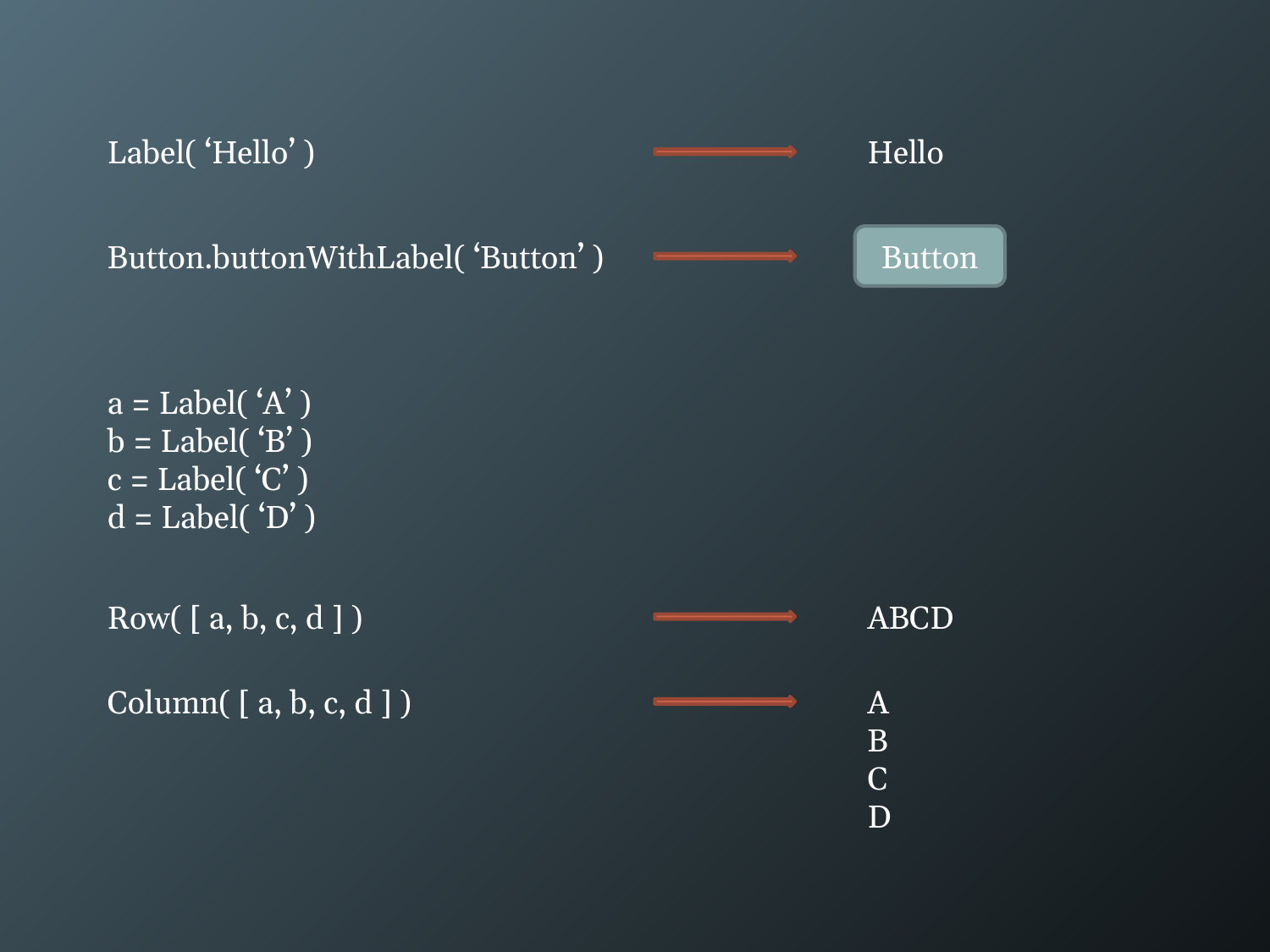

Label( ‘Hello’ )
Hello

Button
Button.buttonWithLabel( ‘Button’ )

a = Label( ‘A’ )
b = Label( ‘B’ )
c = Label( ‘C’ )
d = Label( ‘D’ )
Row( [ a, b, c, d ] )
ABCD

Column( [ a, b, c, d ] )
A
B
C
D